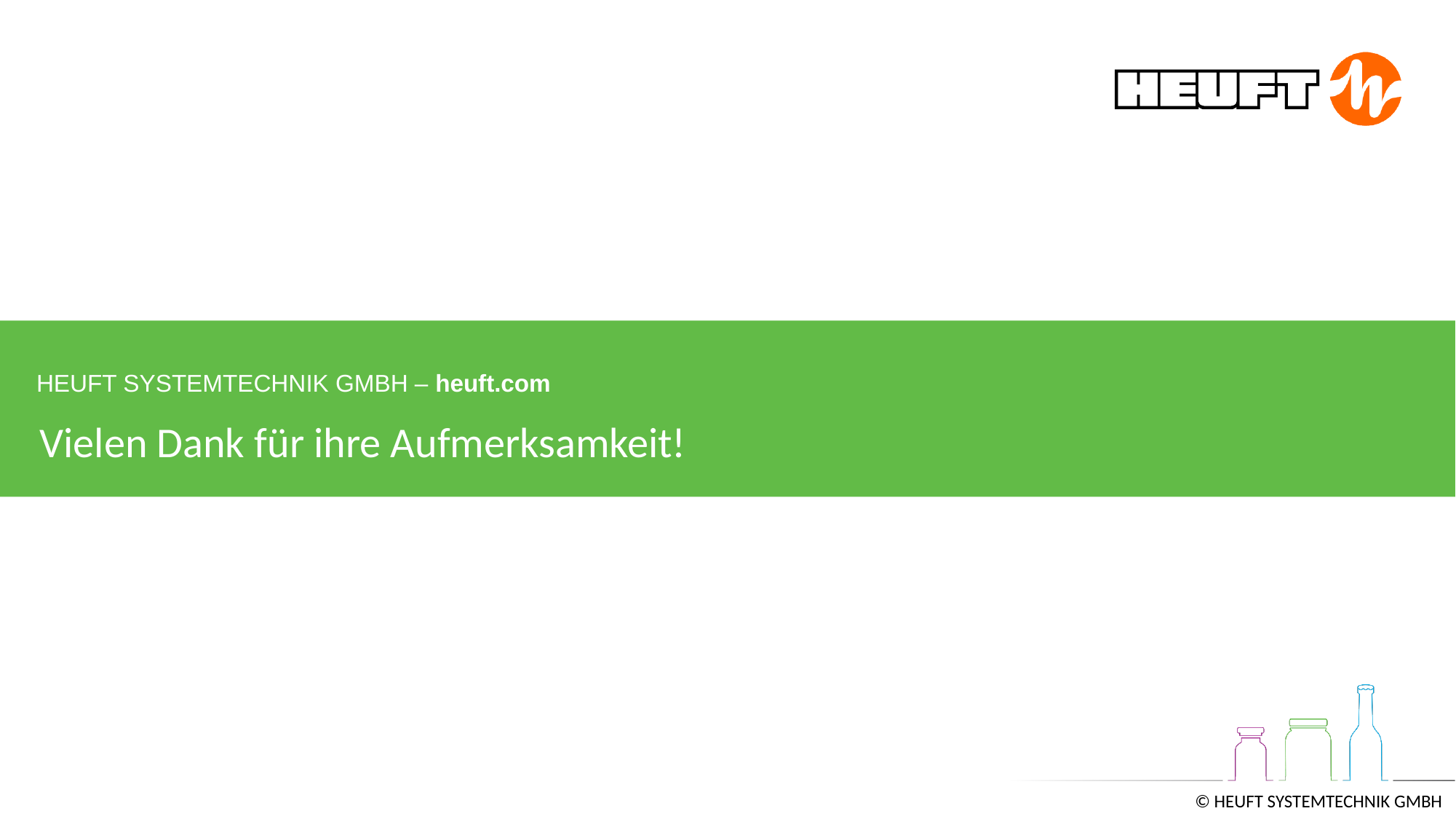

HEUFT SYSTEMTECHNIK GMBH – heuft.com
   Vielen Dank für ihre Aufmerksamkeit!